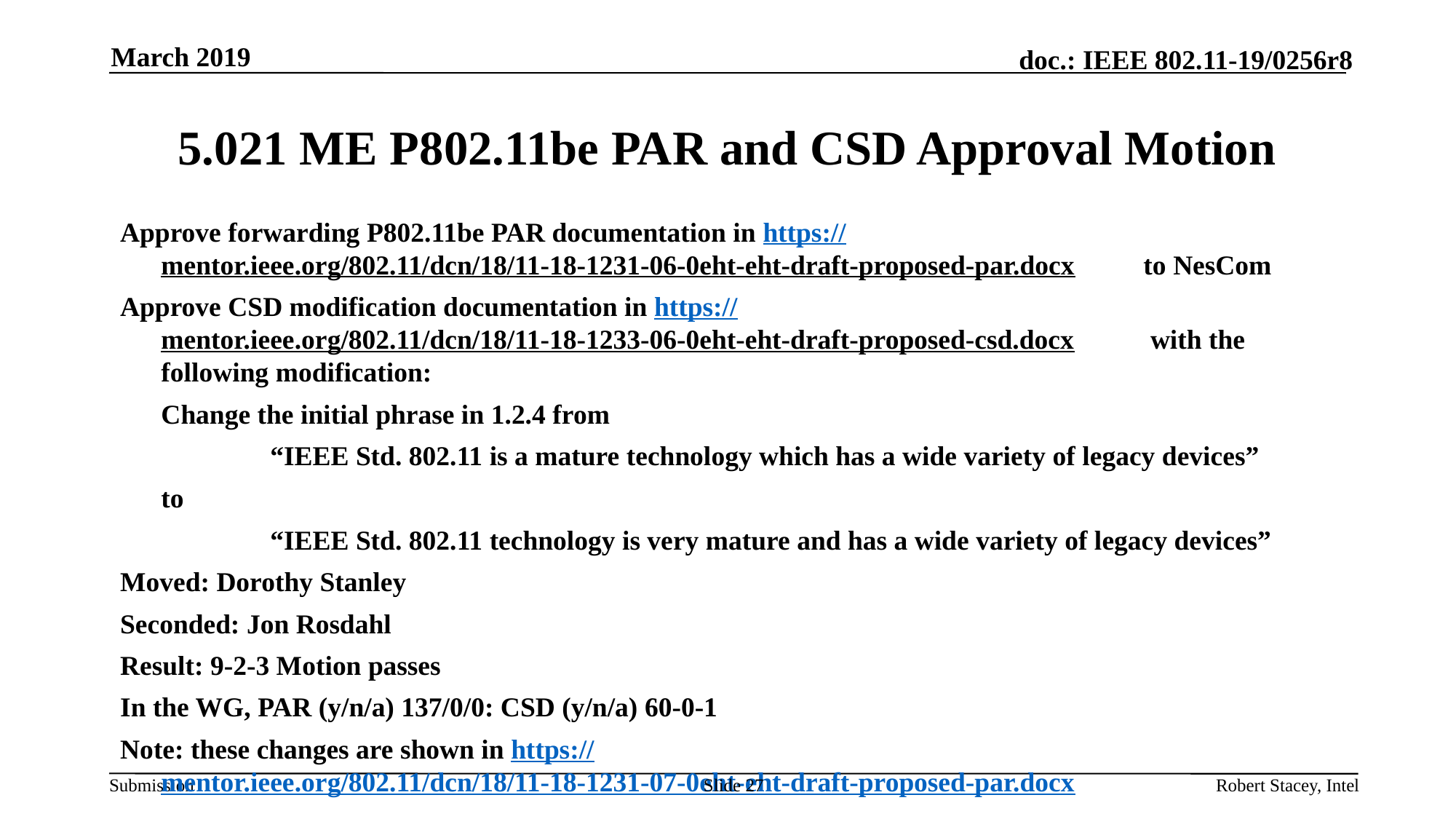

March 2019
# 5.021 ME P802.11be PAR and CSD Approval Motion
Approve forwarding P802.11be PAR documentation in https://mentor.ieee.org/802.11/dcn/18/11-18-1231-06-0eht-eht-draft-proposed-par.docx	to NesCom
Approve CSD modification documentation in https://mentor.ieee.org/802.11/dcn/18/11-18-1233-06-0eht-eht-draft-proposed-csd.docx	 with the following modification:
	Change the initial phrase in 1.2.4 from
		“IEEE Std. 802.11 is a mature technology which has a wide variety of legacy devices”
	to
		“IEEE Std. 802.11 technology is very mature and has a wide variety of legacy devices”
Moved: Dorothy Stanley
Seconded: Jon Rosdahl
Result: 9-2-3 Motion passes
In the WG, PAR (y/n/a) 137/0/0: CSD (y/n/a) 60-0-1
Note: these changes are shown in https://mentor.ieee.org/802.11/dcn/18/11-18-1231-07-0eht-eht-draft-proposed-par.docx

Slide 27
Robert Stacey, Intel